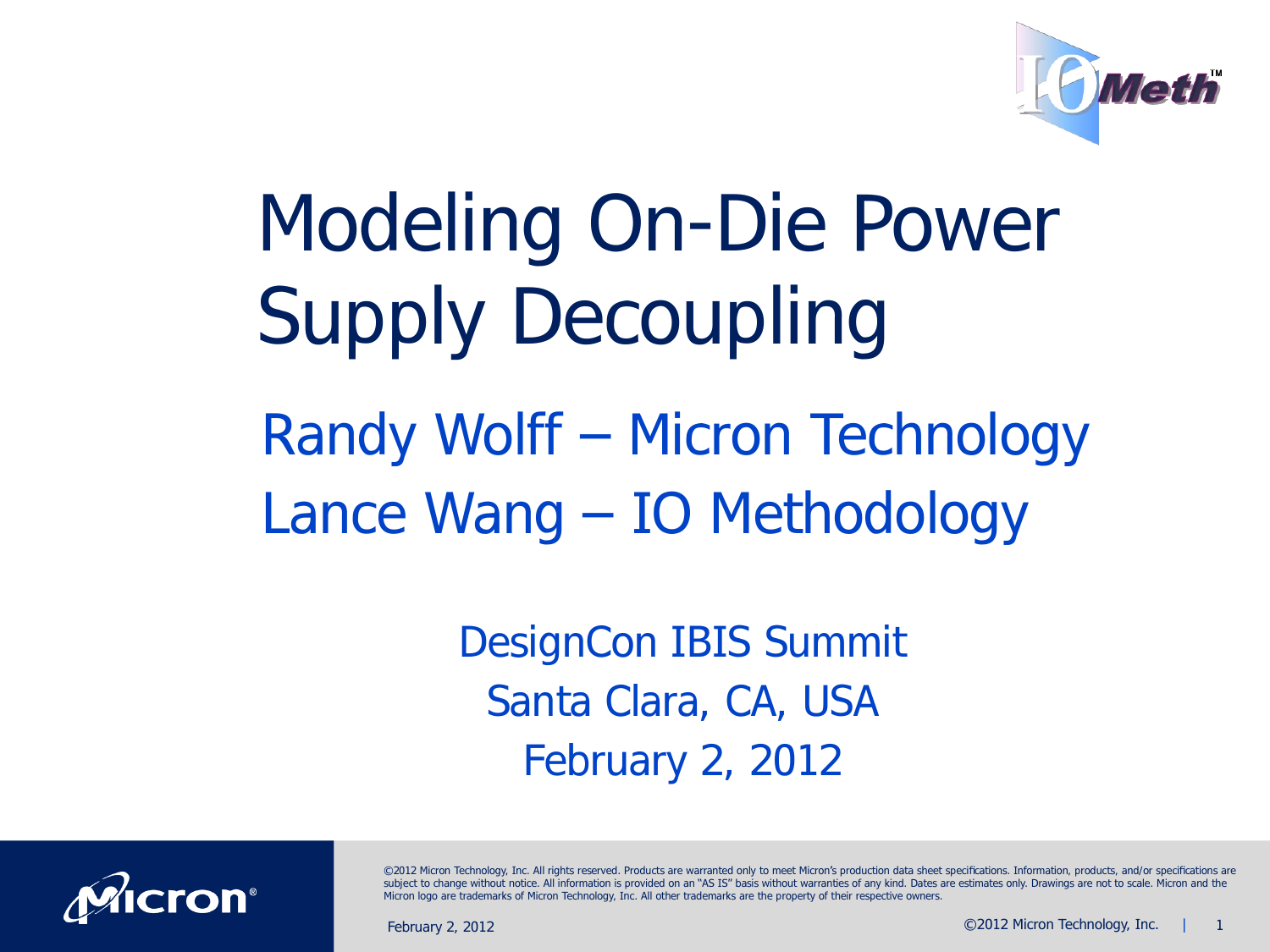

# Modeling On-Die Power Supply Decoupling
Randy Wolff – Micron Technology
Lance Wang – IO Methodology

DesignCon IBIS Summit
Santa Clara, CA, USA
February 2, 2012
February 2, 2012